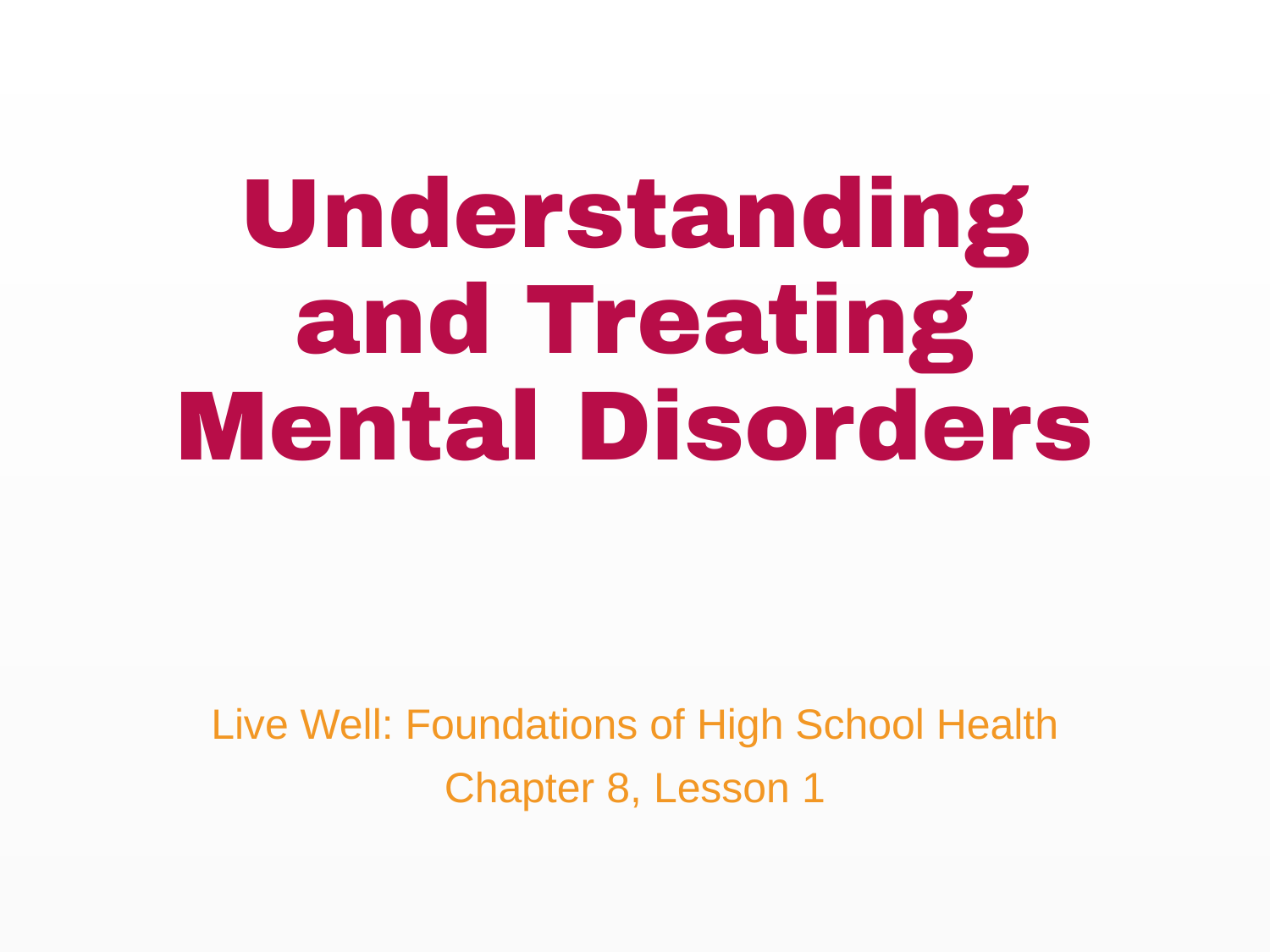

# Understanding and Treating Mental Disorders
Live Well: Foundations of High School Health
Chapter 8, Lesson 1